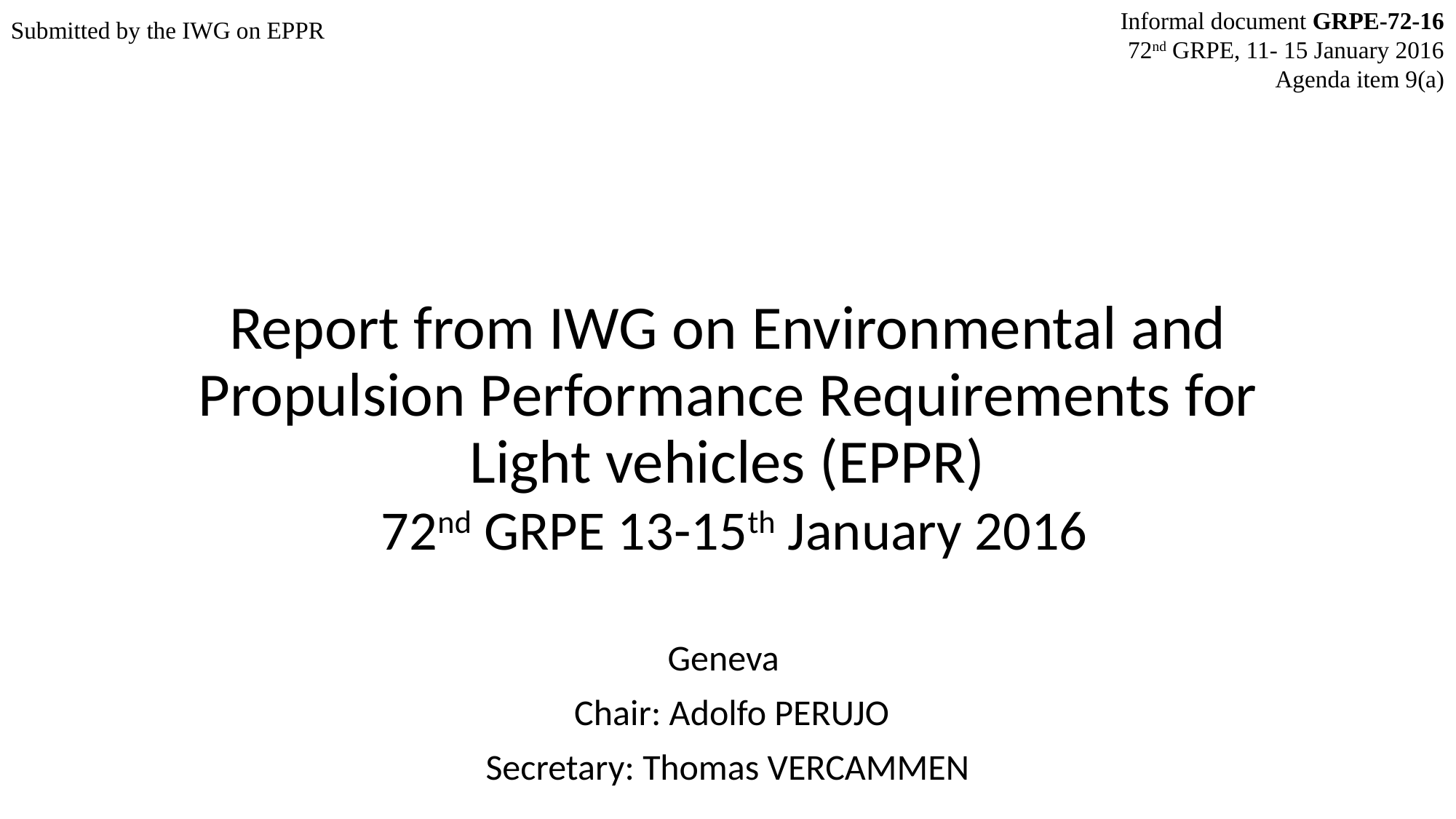

Informal document GRPE-72-16
72nd GRPE, 11- 15 January 2016
Agenda item 9(a)
Submitted by the IWG on EPPR
# Report from IWG on Environmental and Propulsion Performance Requirements for Light vehicles (EPPR) 72nd GRPE 13-15th January 2016
Geneva
 Chair: Adolfo PERUJO
Secretary: Thomas VERCAMMEN